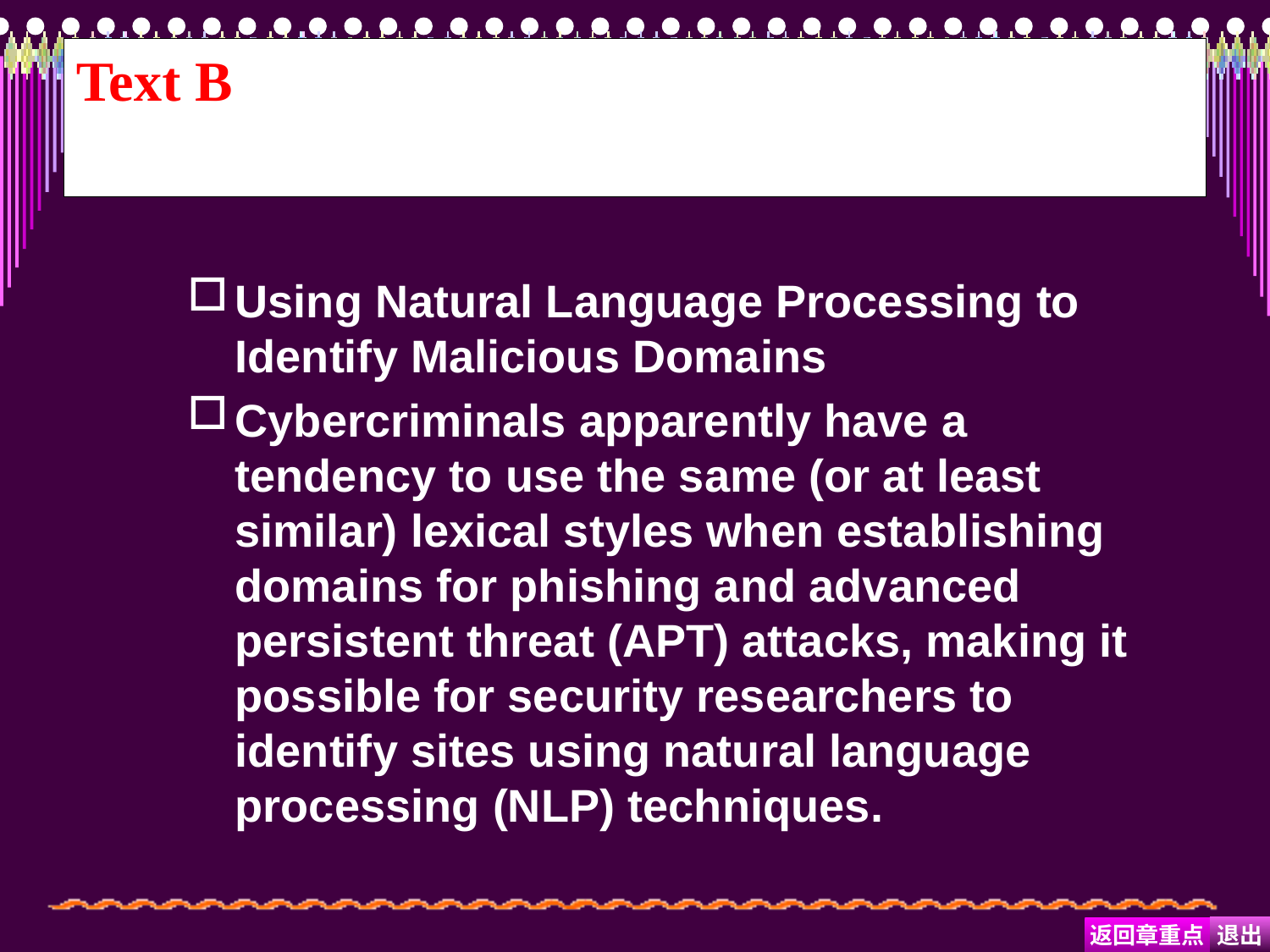

# Text B
Using Natural Language Processing to Identify Malicious Domains
Cybercriminals apparently have a tendency to use the same (or at least similar) lexical styles when establishing domains for phishing and advanced persistent threat (APT) attacks, making it possible for security researchers to identify sites using natural language processing (NLP) techniques.